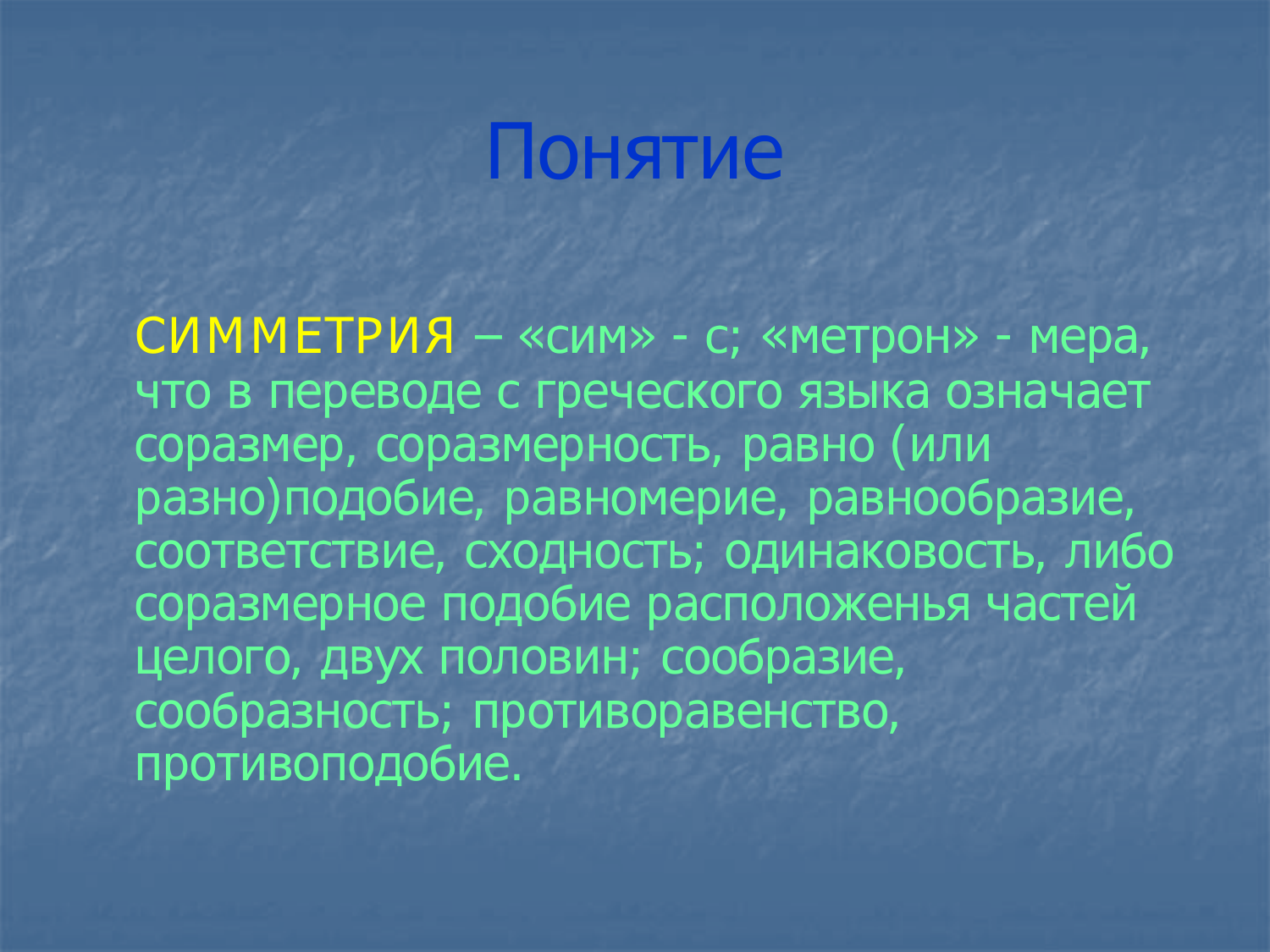

# Понятие

	СИММЕТРИЯ – «сим» - с; «метрон» - мера, что в переводе с греческого языка означает соразмер, соразмерность, равно (или разно)подобие, равномерие, равнообразие, соответствие, сходность; одинаковость, либо соразмерное подобие расположенья частей целого, двух половин; сообразие, сообразность; противоравенство, противоподобие.